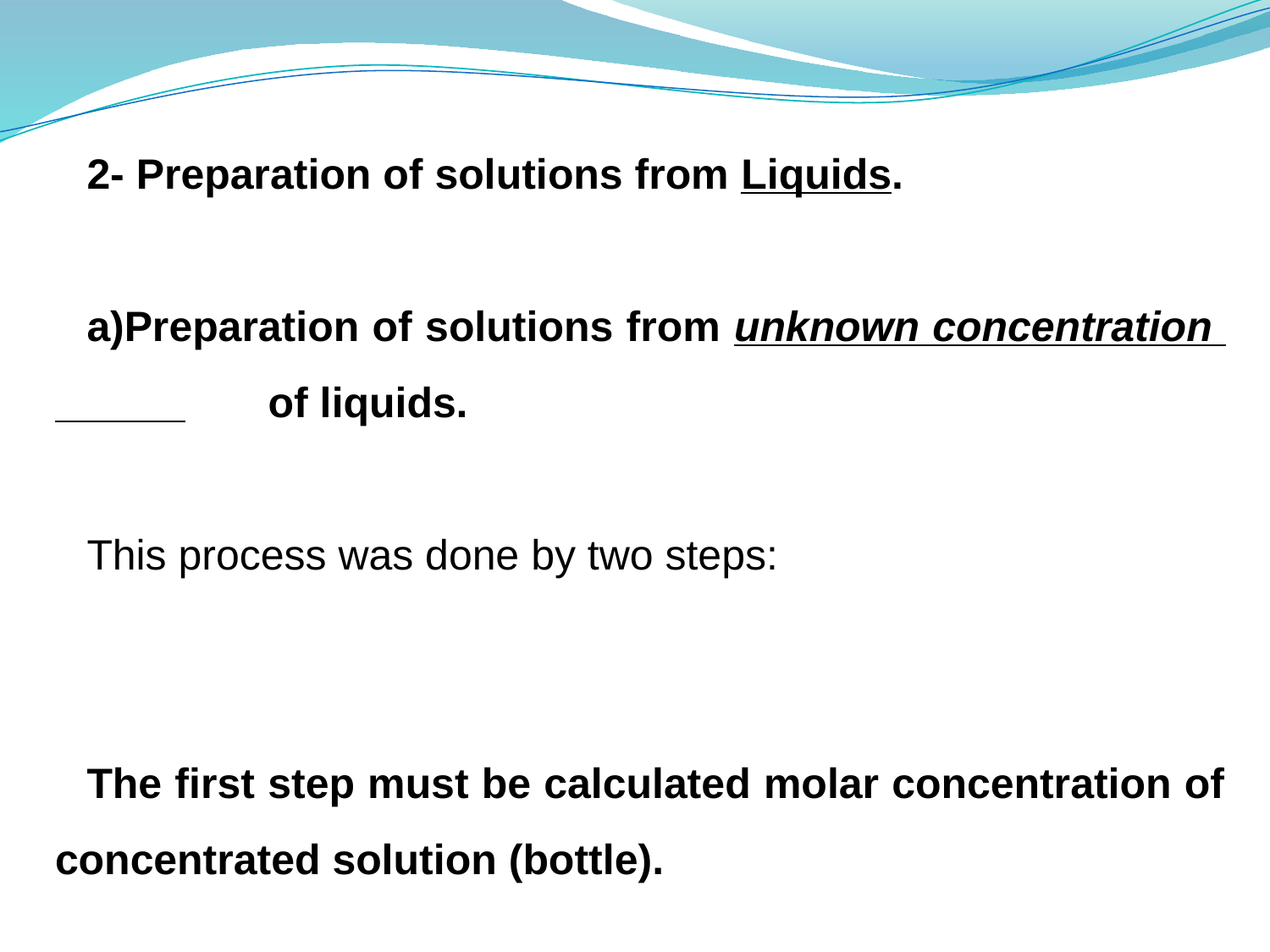

2- Preparation of solutions from Liquids.

Preparation of solutions from unknown concentration                    of liquids.

This process was done by two steps:

The first step must be calculated molar concentration of concentrated solution (bottle).